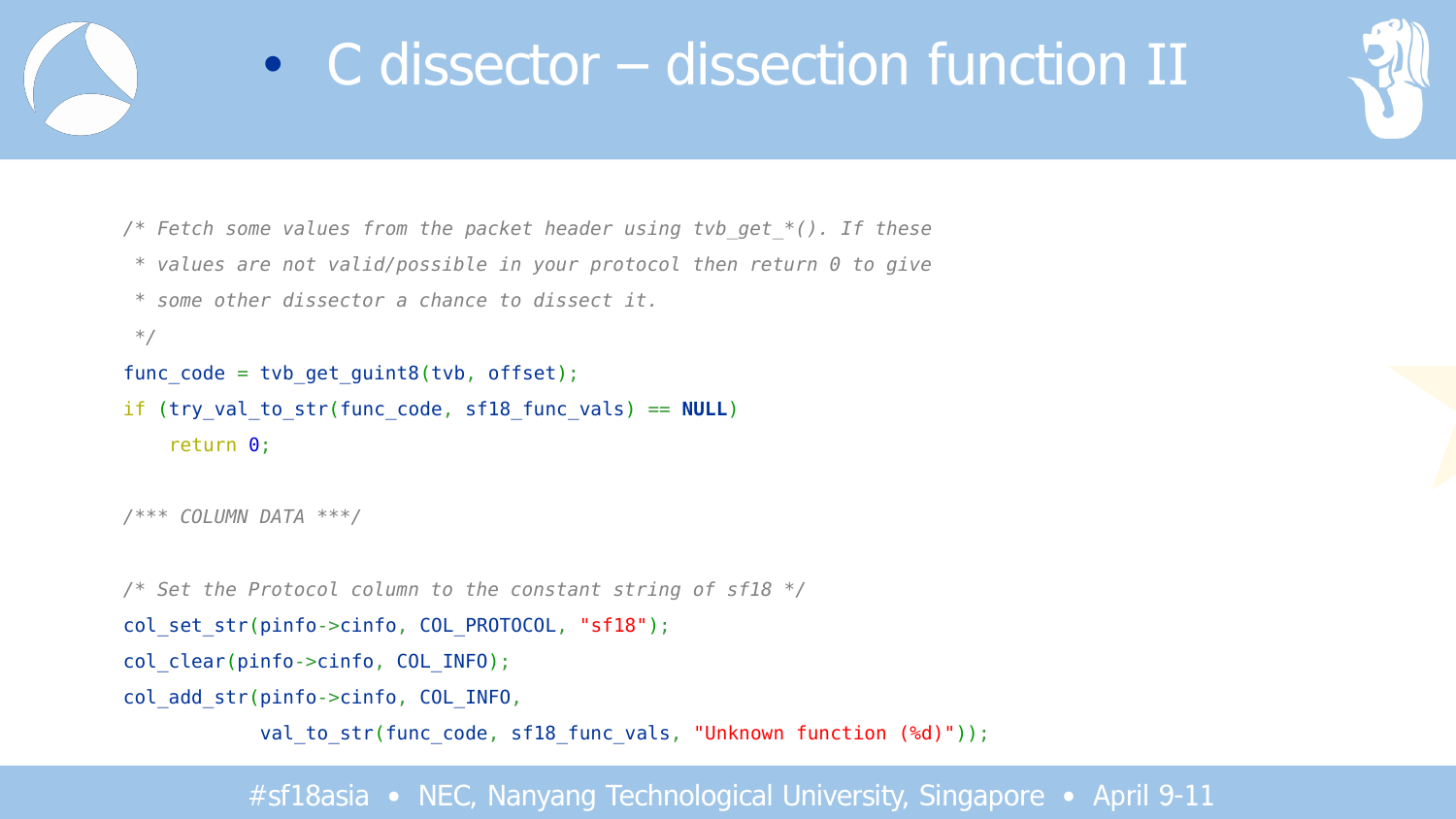

C dissector – dissection function II

    /* Fetch some values from the packet header using tvb_get_*(). If these
     * values are not valid/possible in your protocol then return 0 to give
     * some other dissector a chance to dissect it.
     */
    func_code = tvb_get_guint8(tvb, offset);
    if (try_val_to_str(func_code, sf18_func_vals) == NULL)
        return 0;

    /*** COLUMN DATA ***/

    /* Set the Protocol column to the constant string of sf18 */
    col_set_str(pinfo->cinfo, COL_PROTOCOL, "sf18");
    col_clear(pinfo->cinfo, COL_INFO);
    col_add_str(pinfo->cinfo, COL_INFO,
                val_to_str(func_code, sf18_func_vals, "Unknown function (%d)"));